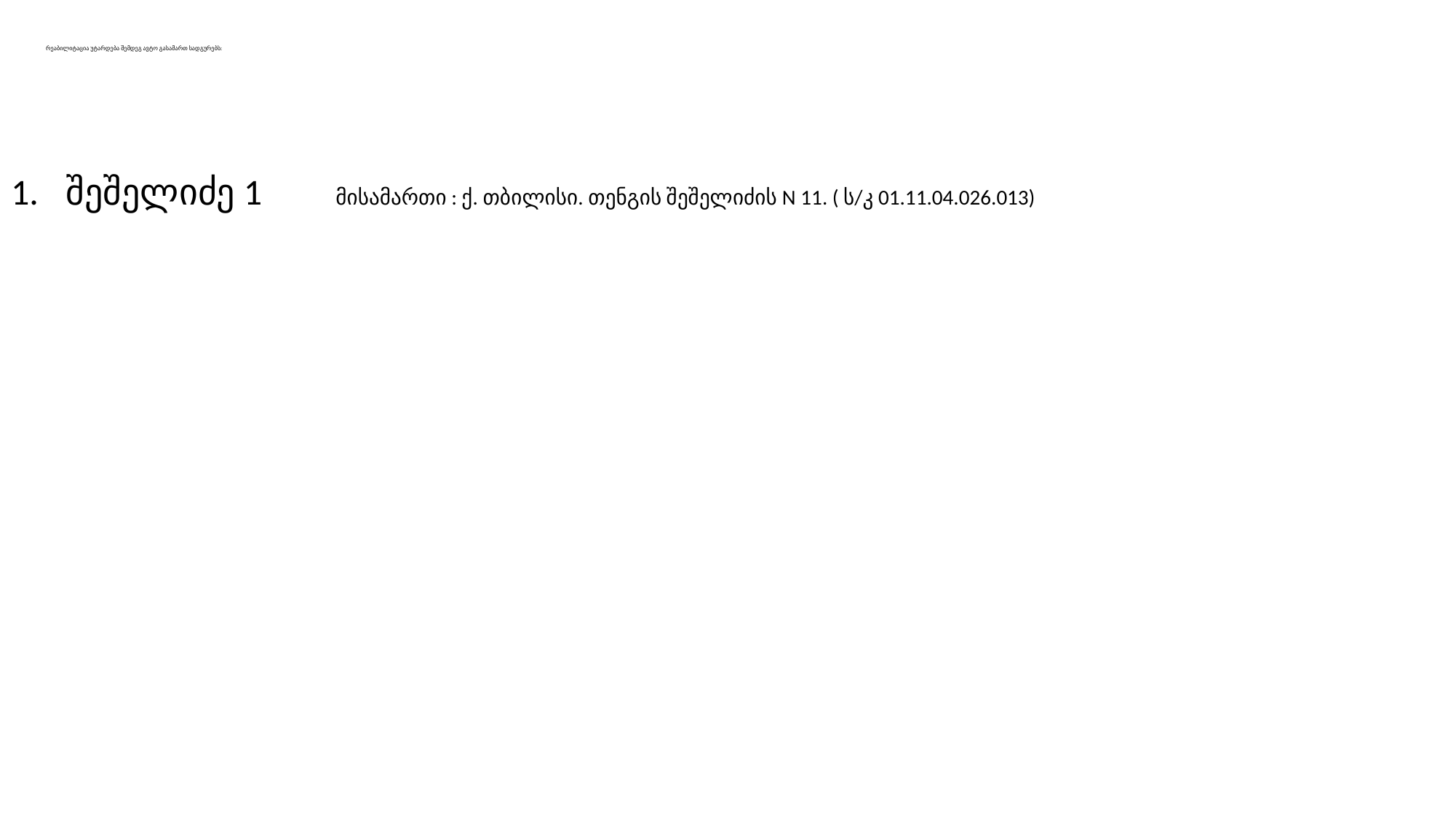

# რეაბილიტაცია უტარდება შემდეგ ავტო გასამართ სადგურებს:
შეშელიძე 1         მისამართი : ქ. თბილისი. თენგის შეშელიძის N 11. ( ს/კ 01.11.04.026.013)